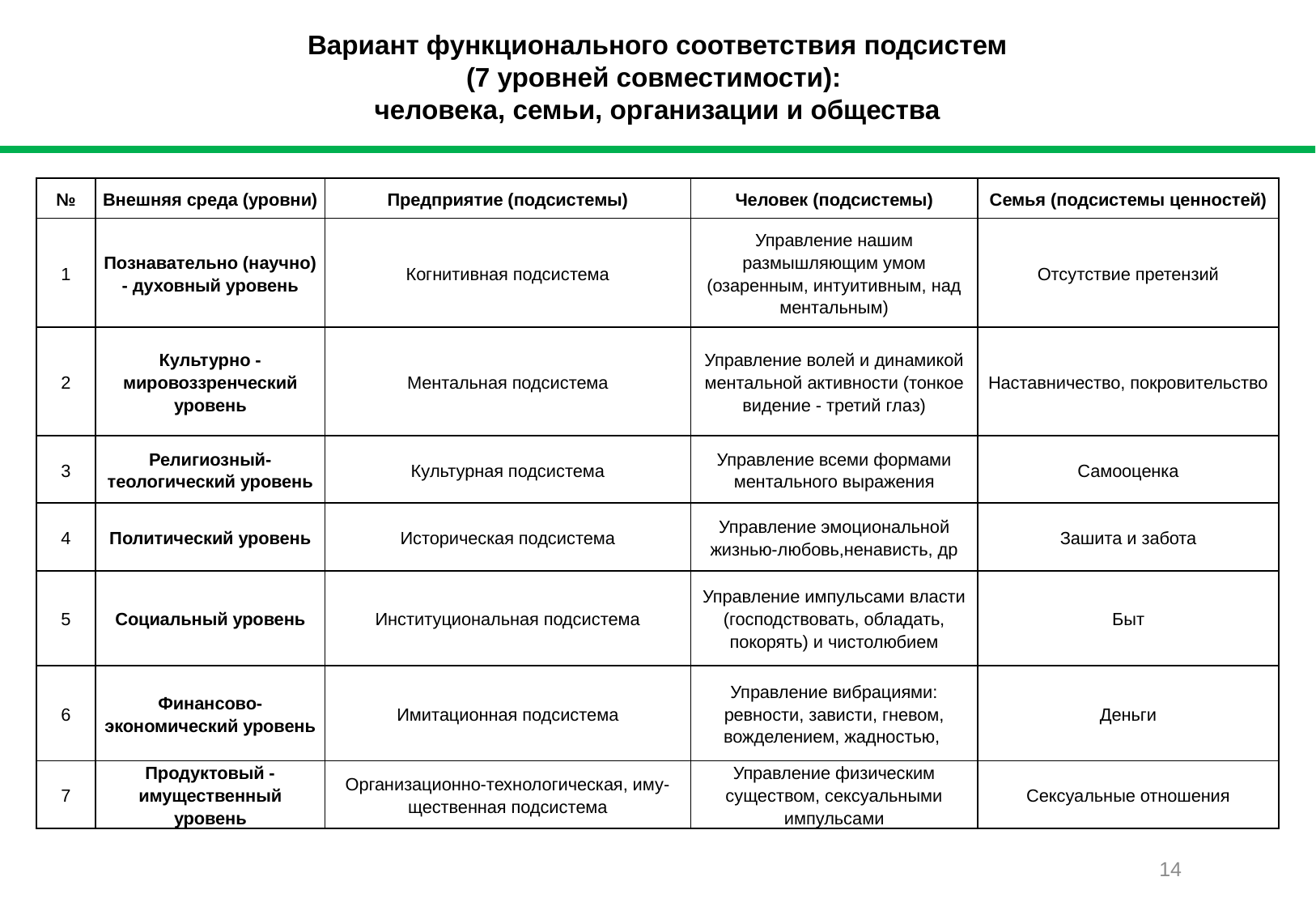

# Вариант функционального соответствия подсистем (7 уровней совместимости): человека, семьи, организации и общества
| № | Внешняя среда (уровни) | Предприятие (подсистемы) | Человек (подсистемы) | Семья (подсистемы ценностей) |
| --- | --- | --- | --- | --- |
| 1 | Познавательно (научно) - духовный уровень | Когнитивная подсистема | Управление нашим размышляющим умом (озаренным, интуитивным, над ментальным) | Отсутствие претензий |
| 2 | Культурно - мировоззренческий уровень | Ментальная подсистема | Управление волей и динамикой ментальной активности (тонкое видение - третий глаз) | Наставничество, покровительство |
| 3 | Религиозный- теологический уровень | Культурная подсистема | Управление всеми формами ментального выражения | Самооценка |
| 4 | Политический уровень | Историческая подсистема | Управление эмоциональной жизнью-любовь,ненависть, др | Зашита и забота |
| 5 | Социальный уровень | Институциональная подсистема | Управление импульсами власти (господствовать, обладать, покорять) и чистолюбием | Быт |
| 6 | Финансово- экономический уровень | Имитационная подсистема | Управление вибрациями: ревности, зависти, гневом, вожделением, жадностью, | Деньги |
| 7 | Продуктовый - имущественный уровень | Организационно-технологическая, иму-щественная подсистема | Управление физическим существом, сексуальными импульсами | Сексуальные отношения |
14